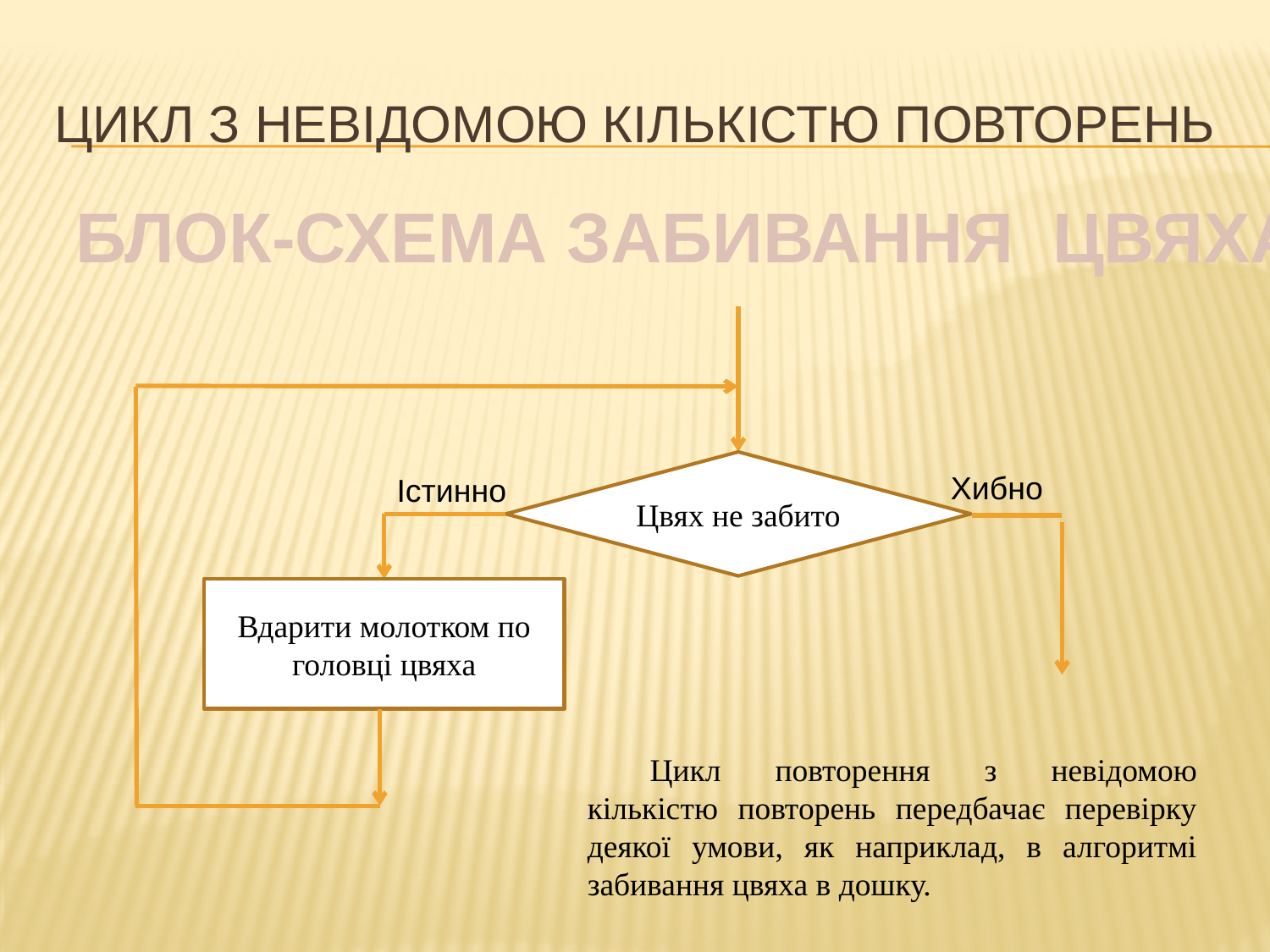

# Цикл з невідомою кількістю повторень
БЛОК-СХЕМА ЗАБИВАННЯ  ЦВЯХА
Цвях не забито
Хибно
Істинно
Вдарити молотком по головці цвяха
Цикл повторення з невідомою кількістю повторень передбачає перевірку деякої умови, як наприклад, в алгоритмі забивання цвяха в дошку.